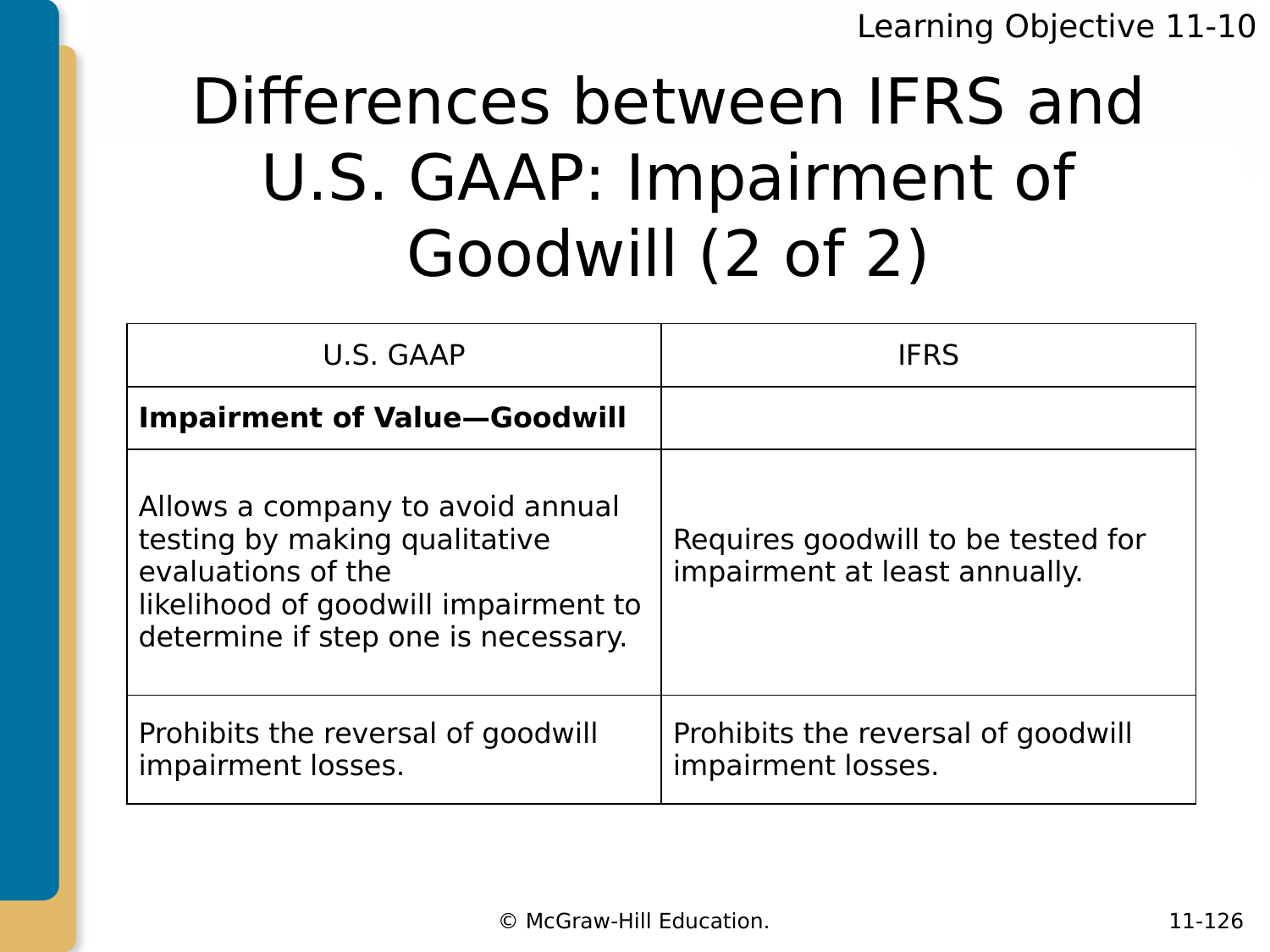

Learning Objective 11-10
# Differences between IFRS and U.S. GAAP: Impairment of Goodwill (2 of 2)
| U.S. GAAP | IFRS |
| --- | --- |
| Impairment of Value—Goodwill |  |
| Allows a company to avoid annual testing by making qualitative evaluations of the likelihood of goodwill impairment to determine if step one is necessary. | Requires goodwill to be tested for impairment at least annually. |
| Prohibits the reversal of goodwill impairment losses. | Prohibits the reversal of goodwill impairment losses. |